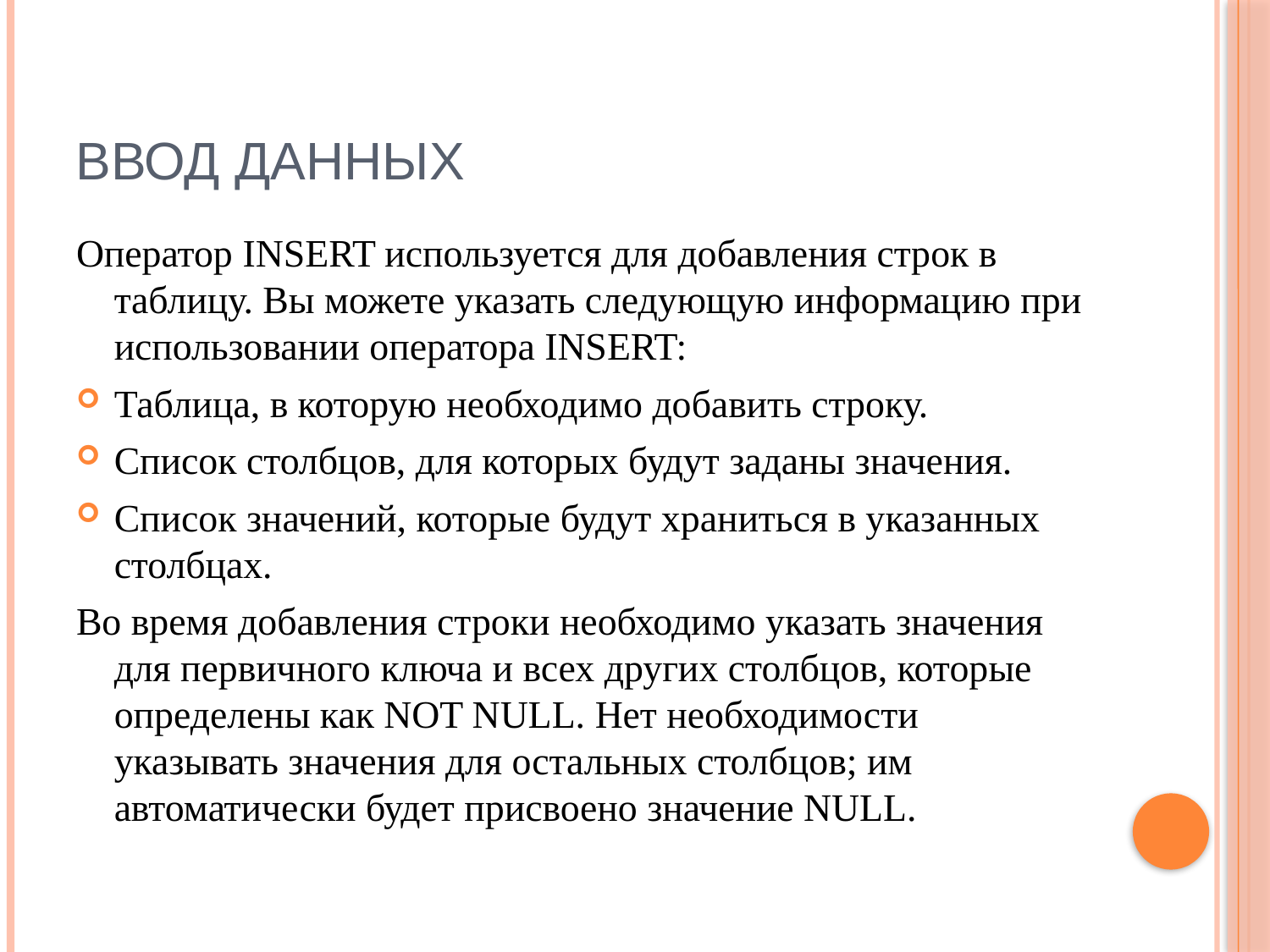

# Ввод данных
Оператор INSERT используется для добавления строк в таблицу. Вы можете указать следующую информацию при использовании оператора INSERT:
Таблица, в которую необходимо добавить строку.
Список столбцов, для которых будут заданы значения.
Список значений, которые будут храниться в указанных столбцах.
Во время добавления строки необходимо указать значения для первичного ключа и всех других столбцов, которые определены как NOT NULL. Нет необходимости указывать значения для остальных столбцов; им автоматически будет присвоено значение NULL.